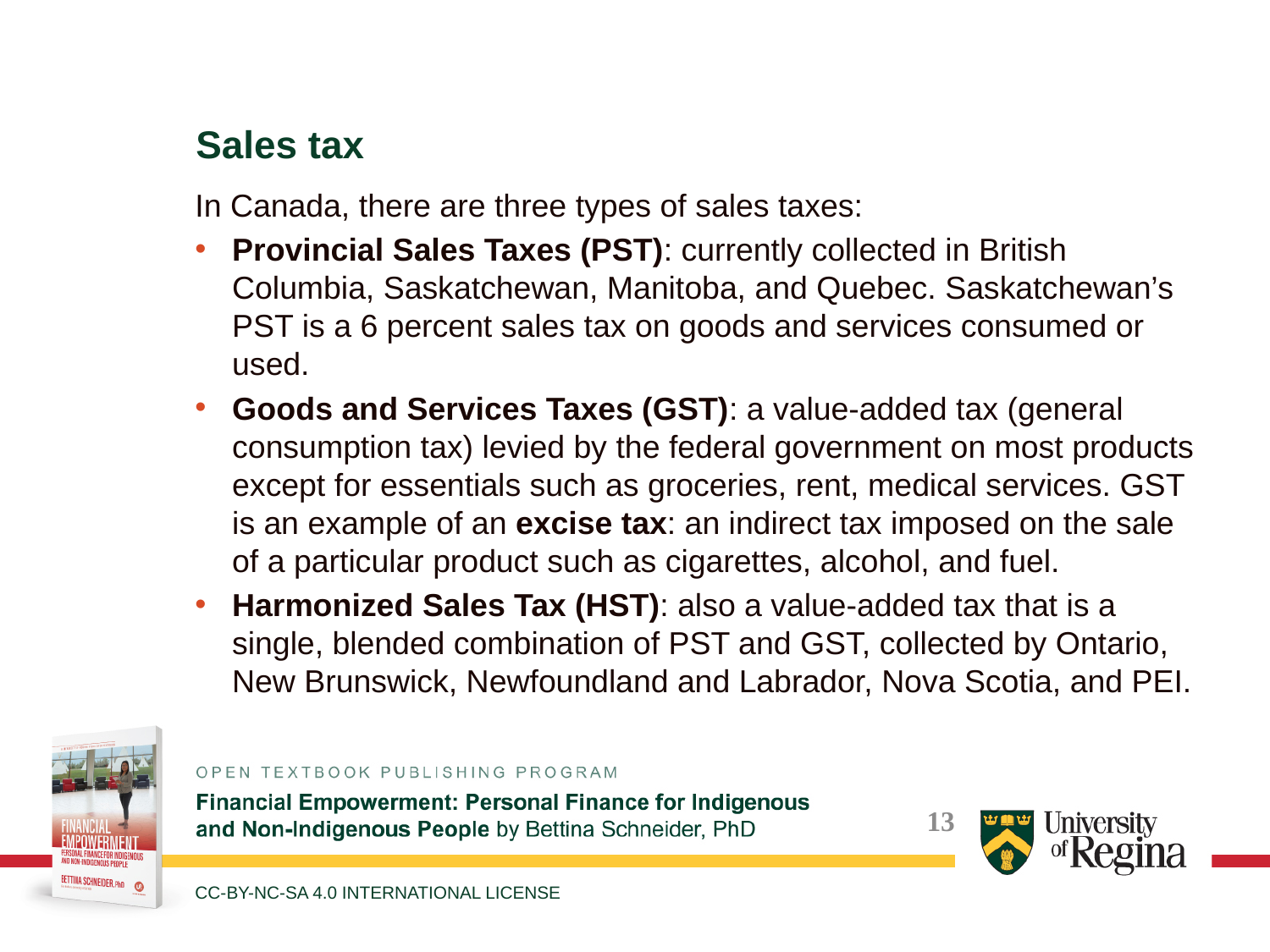

Sales tax
In Canada, there are three types of sales taxes:
Provincial Sales Taxes (PST): currently collected in British Columbia, Saskatchewan, Manitoba, and Quebec. Saskatchewan’s PST is a 6 percent sales tax on goods and services consumed or used.
Goods and Services Taxes (GST): a value-added tax (general consumption tax) levied by the federal government on most products except for essentials such as groceries, rent, medical services. GST is an example of an excise tax: an indirect tax imposed on the sale of a particular product such as cigarettes, alcohol, and fuel.
Harmonized Sales Tax (HST): also a value-added tax that is a
single, blended combination of PST and GST, collected by Ontario, New Brunswick, Newfoundland and Labrador, Nova Scotia, and PEI.

CC-BY-NC-SA 4.0 INTERNATIONAL LICENSE